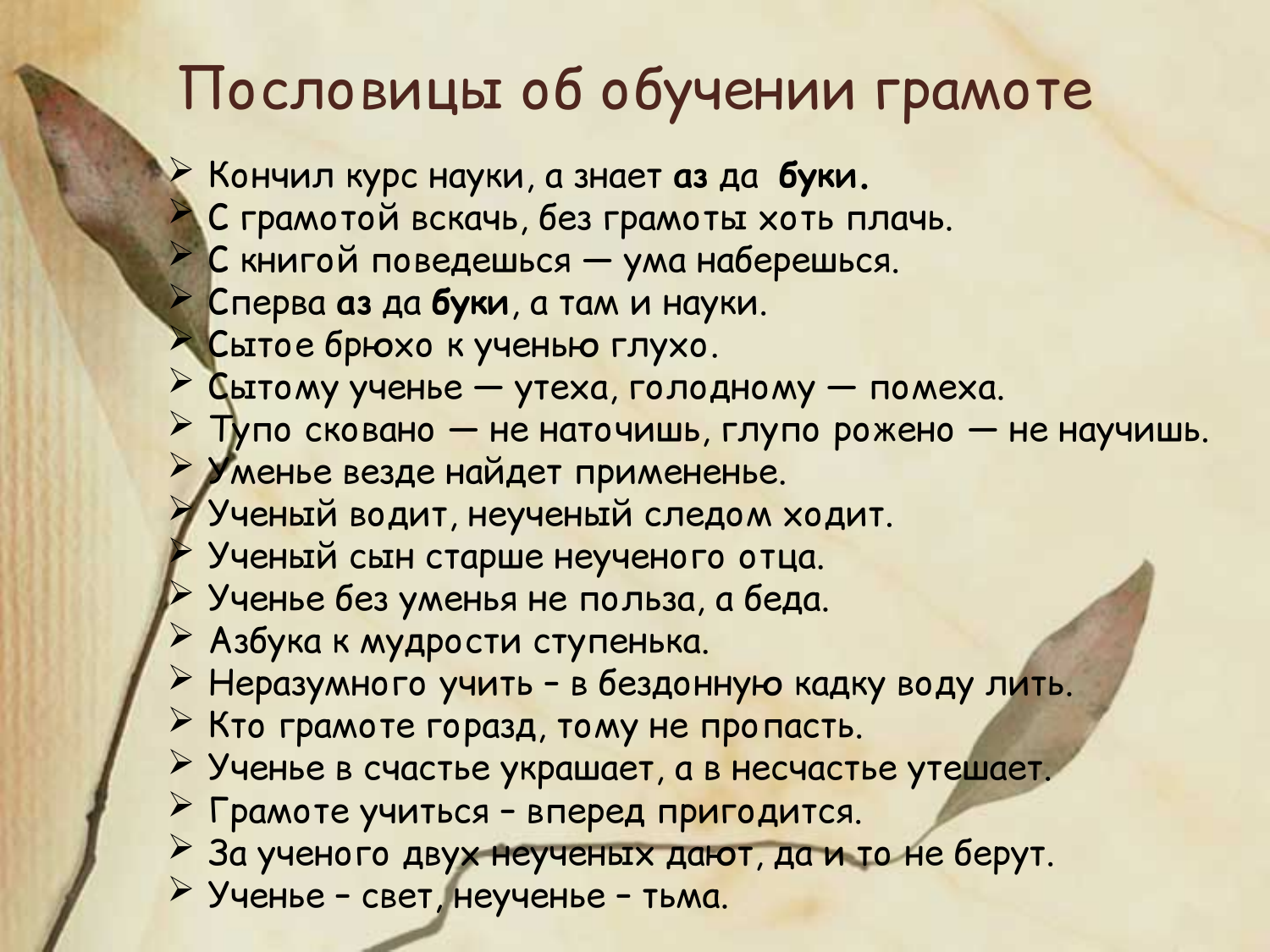

Пословицы об обучении грамоте
 Кончил курс науки, а знает аз да  буки.
 С грамотой вскачь, без грамоты хоть плачь.
 С книгой поведешься — ума наберешься.
 Сперва аз да буки, а там и науки.
 Сытое брюхо к ученью глухо.
 Сытому ученье — утеха, голодному — помеха.
 Тупо сковано — не наточишь, глупо рожено — не научишь.
 Уменье везде найдет примененье.
 Ученый водит, неученый следом ходит.
 Ученый сын старше неученого отца.
 Ученье без уменья не польза, а беда.
 Азбука к мудрости ступенька.
 Неразумного учить – в бездонную кадку воду лить.
 Кто грамоте горазд, тому не пропасть.
 Ученье в счастье украшает, а в несчастье утешает.
 Грамоте учиться – вперед пригодится.
 За ученого двух неученых дают, да и то не берут.
 Ученье – свет, неученье – тьма.